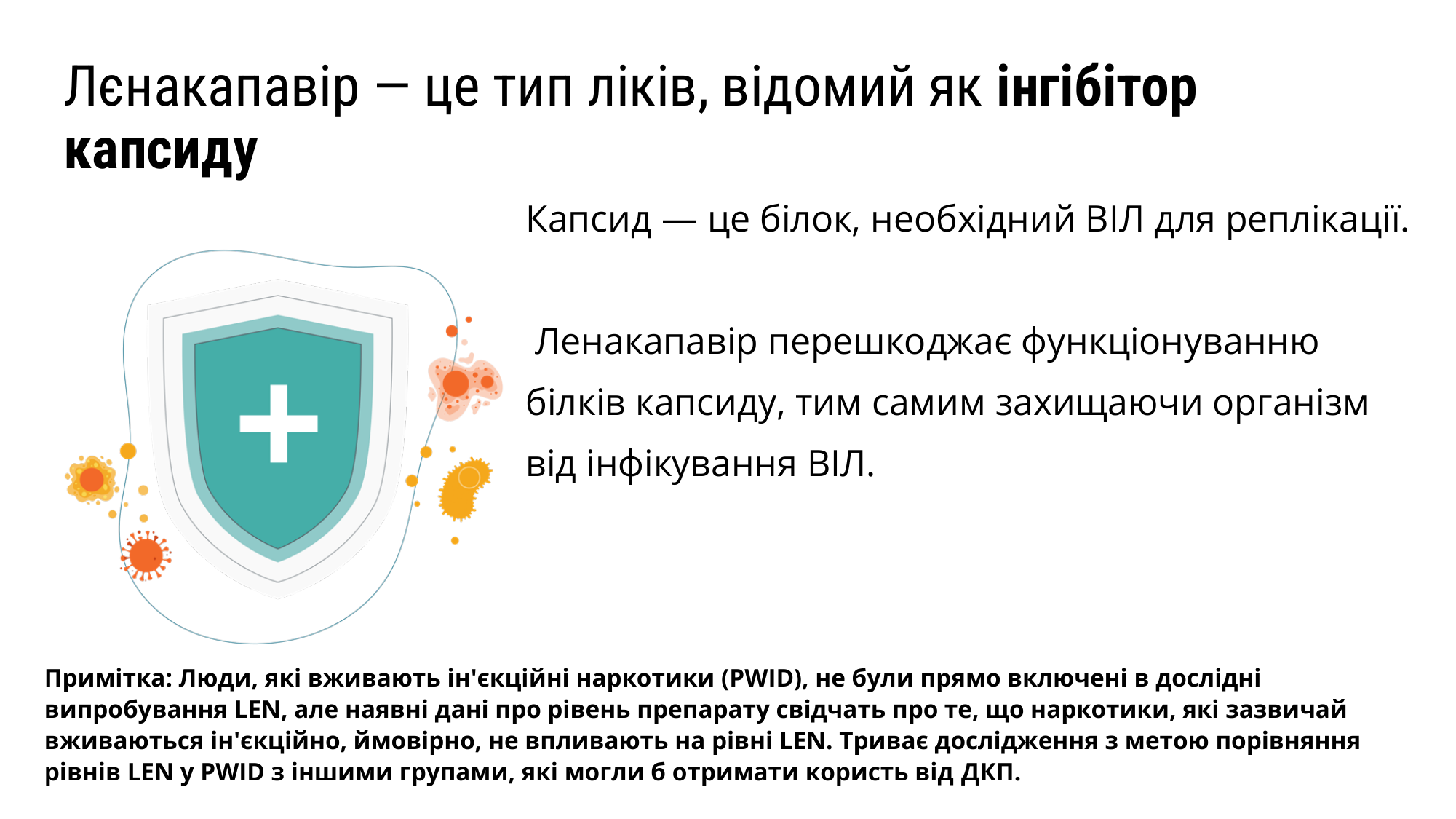

Лєнакапавір — це тип ліків, відомий як інгібітор капсиду

Капсид — це білок, необхідний ВІЛ для реплікації.

 Ленакапавір перешкоджає функціонуванню білків капсиду, тим самим захищаючи організм від інфікування ВІЛ.

Примітка: Люди, які вживають ін'єкційні наркотики (PWID), не були прямо включені в дослідні випробування LEN, але наявні дані про рівень препарату свідчать про те, що наркотики, які зазвичай вживаються ін'єкційно, ймовірно, не впливають на рівні LEN. Триває дослідження з метою порівняння рівнів LEN у PWID з іншими групами, які могли б отримати користь від ДКП.